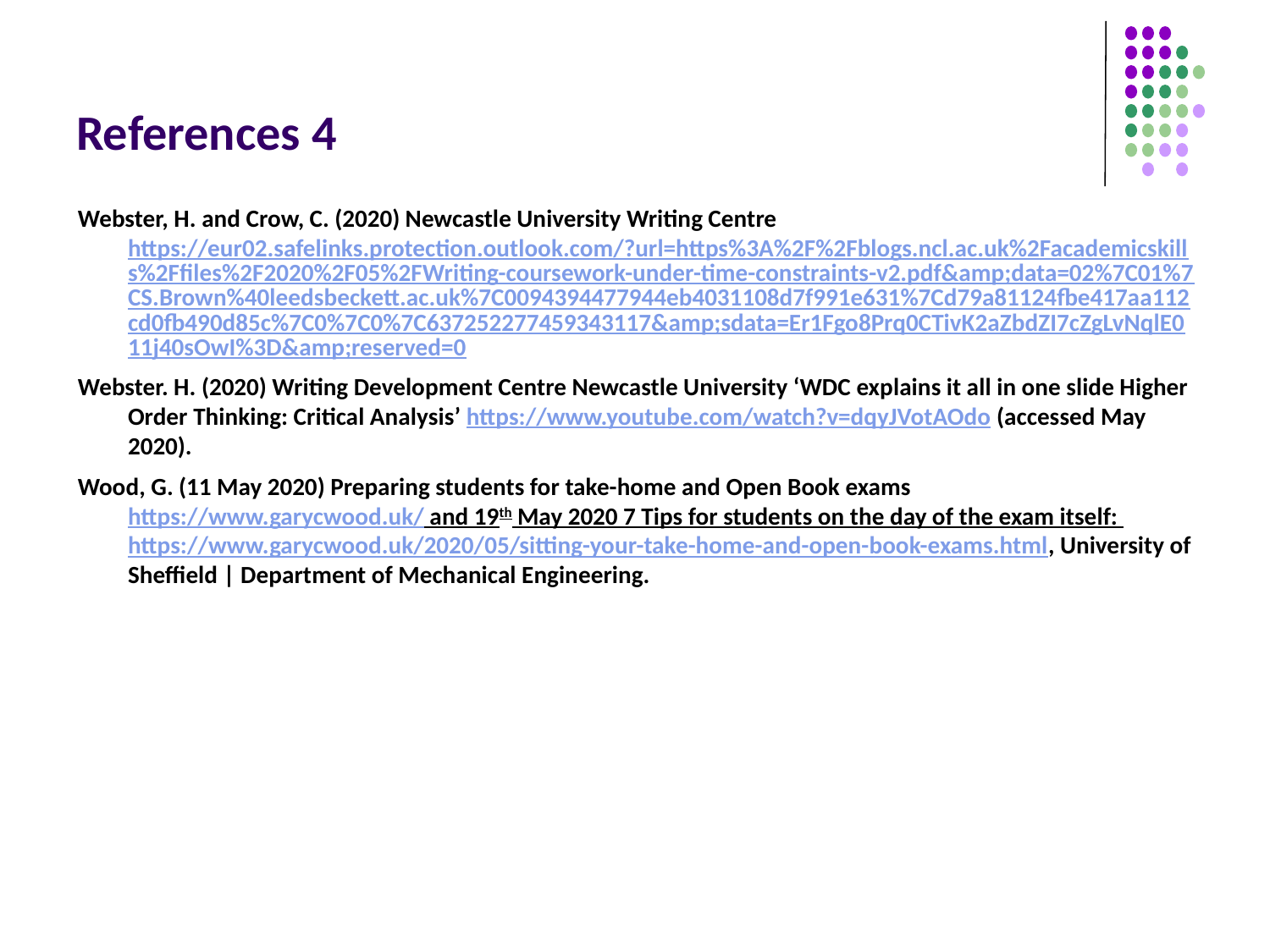

# References 4
Webster, H. and Crow, C. (2020) Newcastle University Writing Centre
https://eur02.safelinks.protection.outlook.com/?url=https%3A%2F%2Fblogs.ncl.ac.uk%2Facademicskills%2Ffiles%2F2020%2F05%2FWriting-coursework-under-time-constraints-v2.pdf&amp;data=02%7C01%7CS.Brown%40leedsbeckett.ac.uk%7C0094394477944eb4031108d7f991e631%7Cd79a81124fbe417aa112cd0fb490d85c%7C0%7C0%7C637252277459343117&amp;sdata=Er1Fgo8Prq0CTivK2aZbdZI7cZgLvNqlE011j40sOwI%3D&amp;reserved=0
Webster. H. (2020) Writing Development Centre Newcastle University ‘WDC explains it all in one slide Higher Order Thinking: Critical Analysis’ https://www.youtube.com/watch?v=dqyJVotAOdo (accessed May 2020).
Wood, G. (11 May 2020) Preparing students for take-home and Open Book exams https://www.garycwood.uk/ and 19th May 2020 7 Tips for students on the day of the exam itself: https://www.garycwood.uk/2020/05/sitting-your-take-home-and-open-book-exams.html, University of Sheffield | Department of Mechanical Engineering.